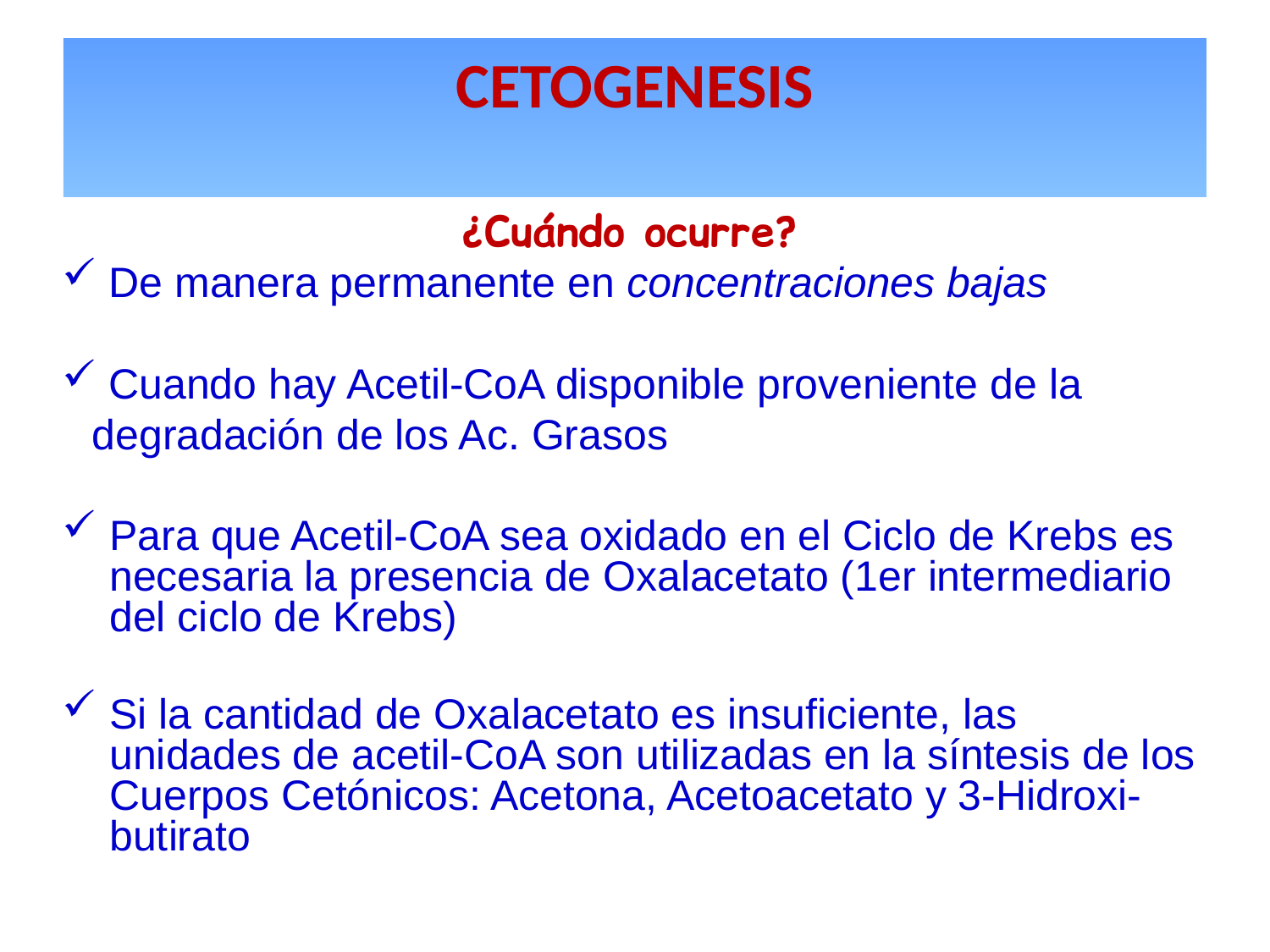

CETOGENESIS
¿Cuándo ocurre?
 De manera permanente en concentraciones bajas

 Cuando hay Acetil-CoA disponible proveniente de la degradación de los Ac. Grasos

Para que Acetil-CoA sea oxidado en el Ciclo de Krebs es necesaria la presencia de Oxalacetato (1er intermediario del ciclo de Krebs)

Si la cantidad de Oxalacetato es insuficiente, las unidades de acetil-CoA son utilizadas en la síntesis de los Cuerpos Cetónicos: Acetona, Acetoacetato y 3-Hidroxi-butirato